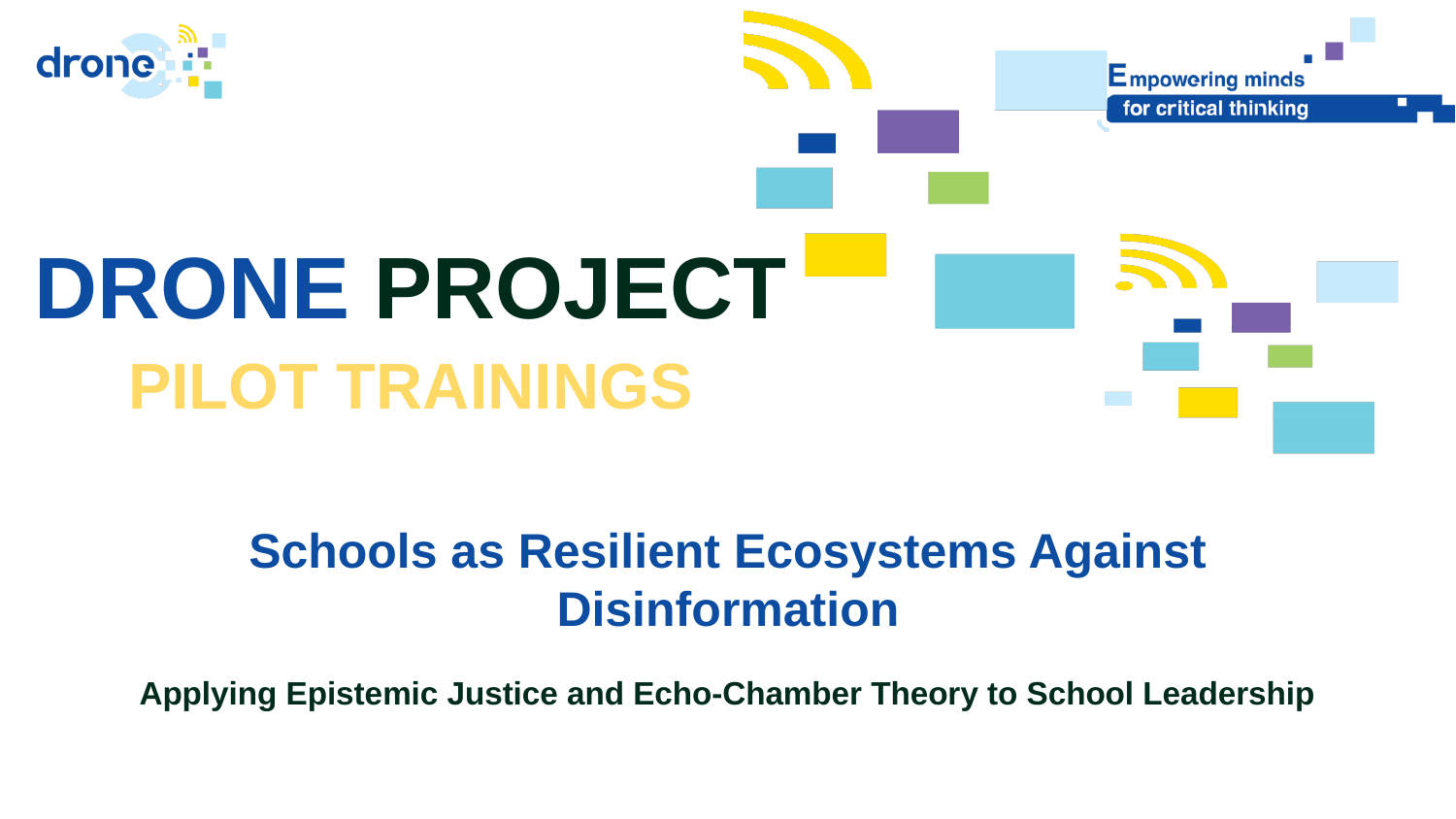

DRONE PROJECT PILOT TRAININGS
Schools as Resilient Ecosystems Against Disinformation
Applying Epistemic Justice and Echo-Chamber Theory to School Leadership